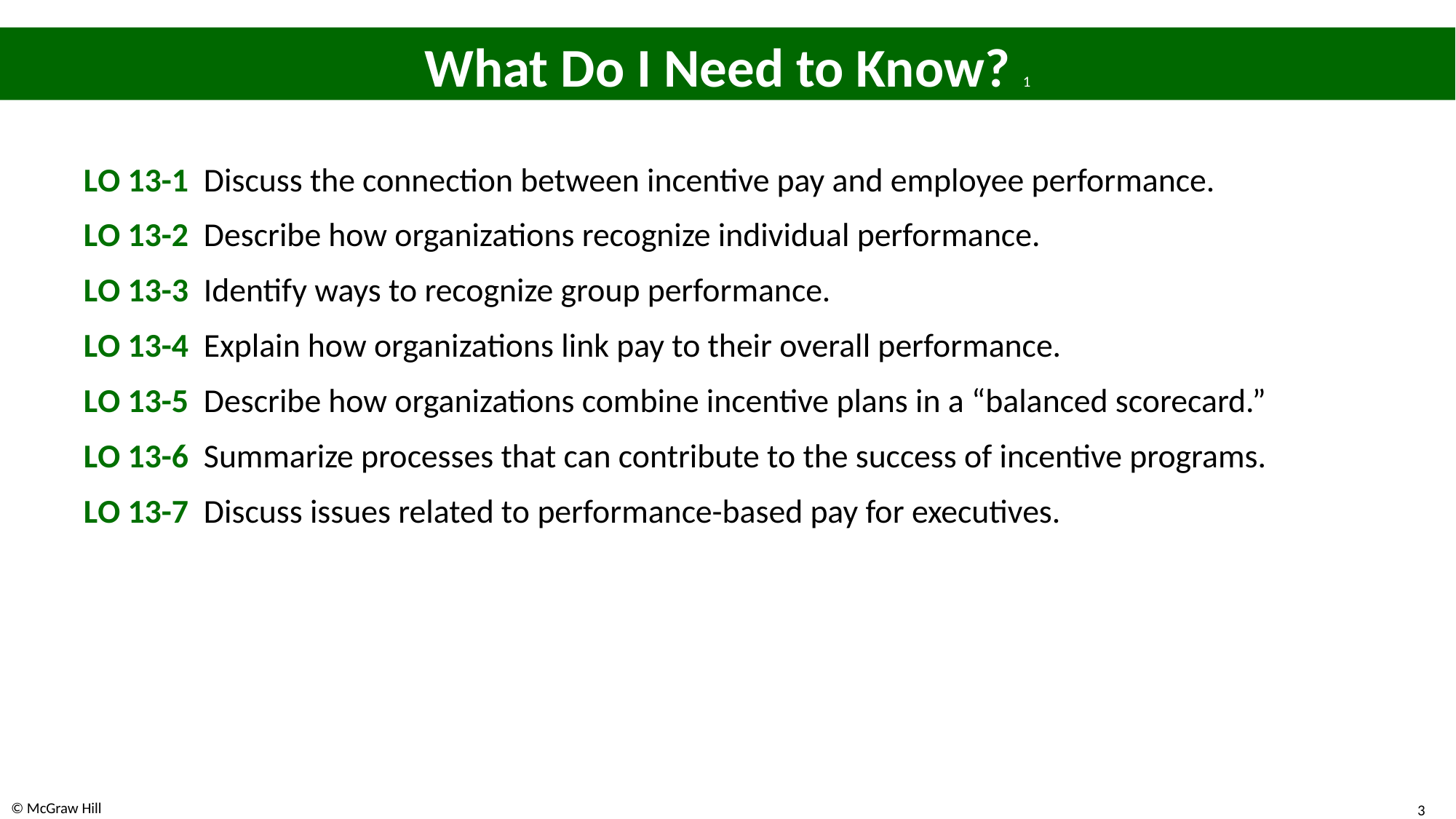

# What Do I Need to Know? 1
L O 13-1  Discuss the connection between incentive pay and employee performance.
L O 13-2  Describe how organizations recognize individual performance.
L O 13-3  Identify ways to recognize group performance.
L O 13-4  Explain how organizations link pay to their overall performance.
L O 13-5  Describe how organizations combine incentive plans in a “balanced scorecard.”
L O 13-6  Summarize processes that can contribute to the success of incentive programs.
L O 13-7  Discuss issues related to performance-based pay for executives.